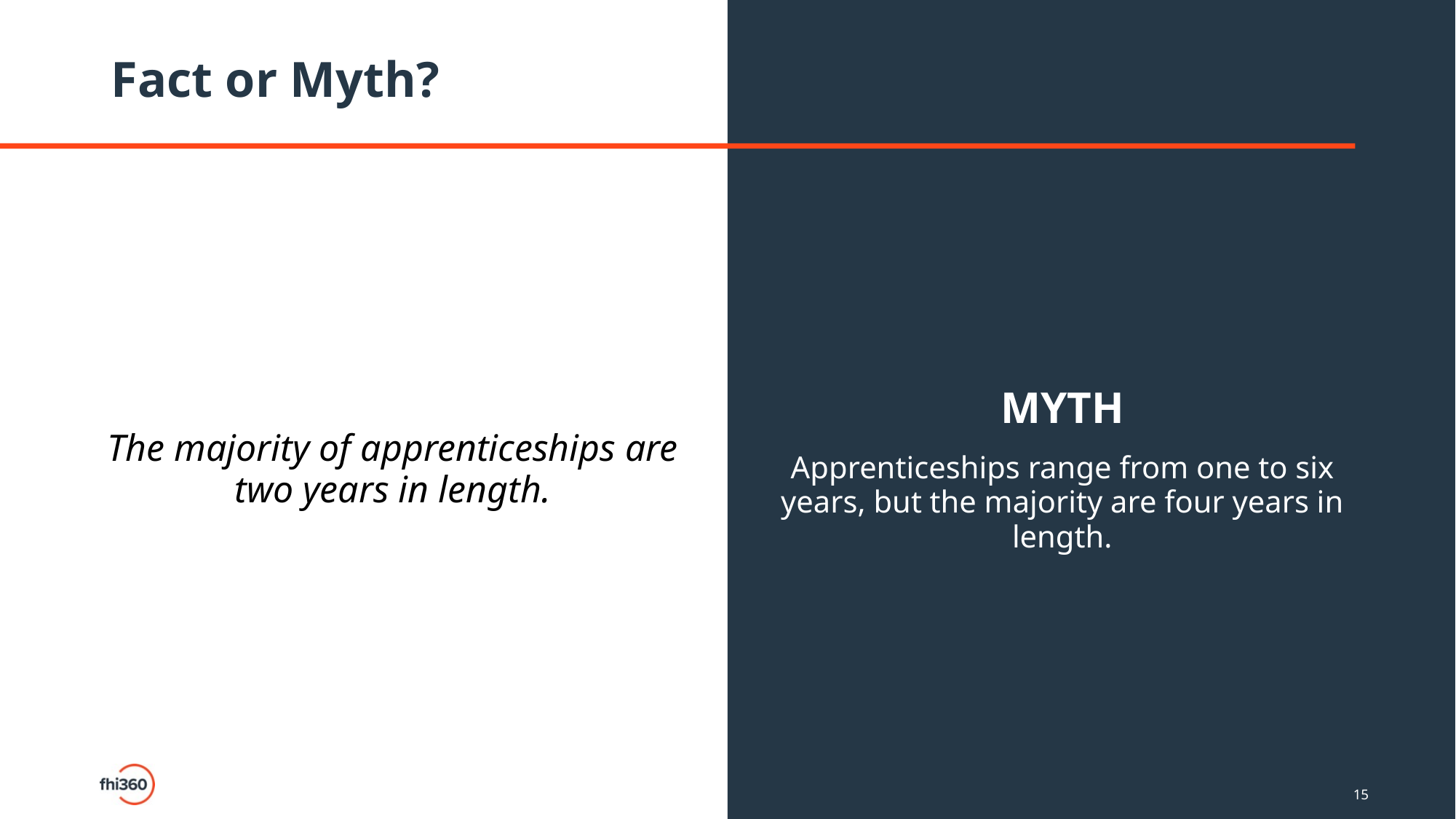

# Fact or Myth?
The majority of apprenticeships are two years in length.
MYTH
Apprenticeships range from one to six years, but the majority are four years in length.